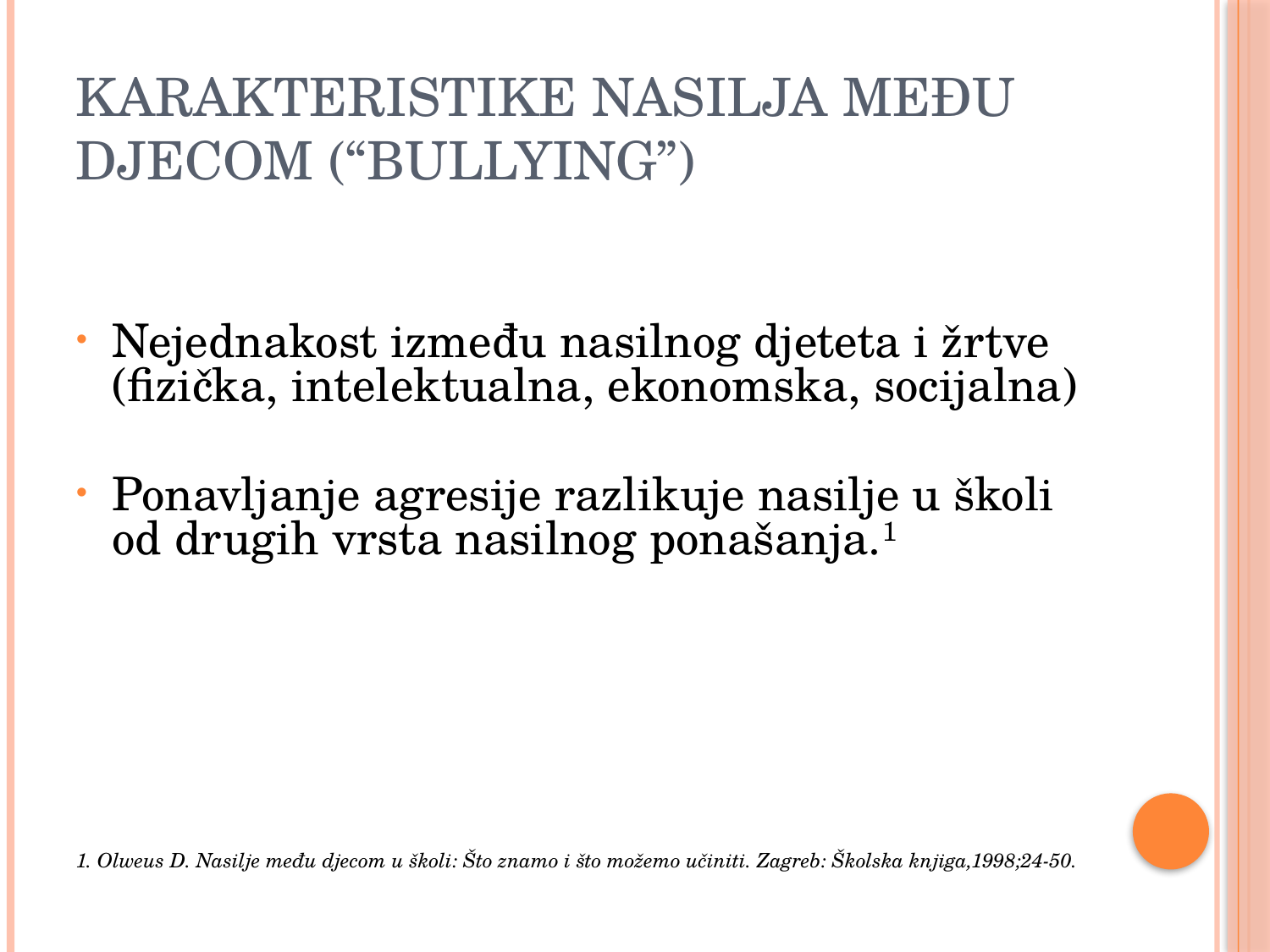

# Karakteristike nasilja među djecom (“bullying”)

Nejednakost između nasilnog djeteta i žrtve (fizička, intelektualna, ekonomska, socijalna)

Ponavljanje agresije razlikuje nasilje u školi od drugih vrsta nasilnog ponašanja.1

1. Olweus D. Nasilje među djecom u školi: Što znamo i što možemo učiniti. Zagreb: Školska knjiga,1998;24-50.